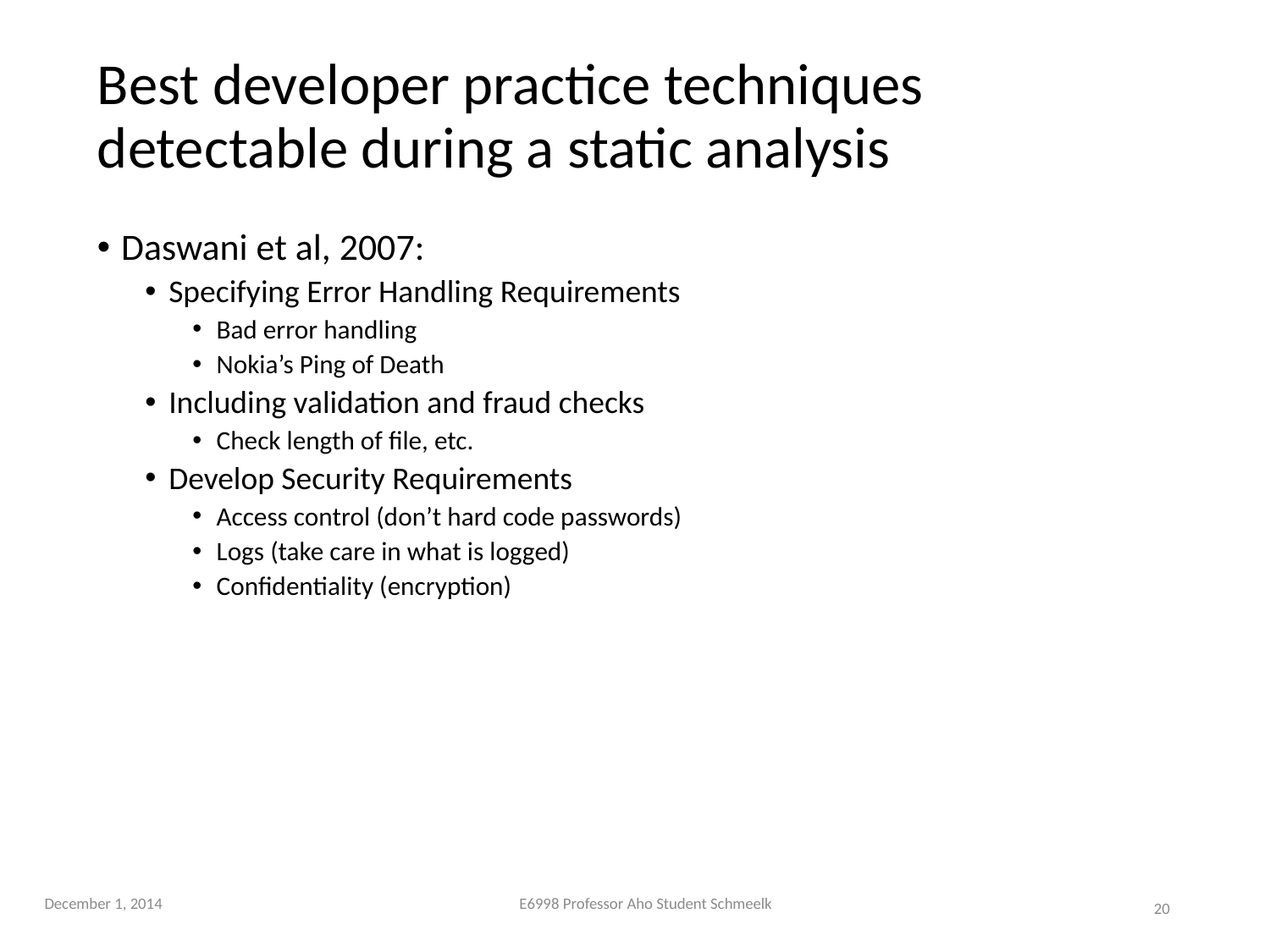

# Best developer practice techniques detectable during a static analysis
Daswani et al, 2007:
Specifying Error Handling Requirements
Bad error handling
Nokia’s Ping of Death
Including validation and fraud checks
Check length of file, etc.
Develop Security Requirements
Access control (don’t hard code passwords)
Logs (take care in what is logged)
Confidentiality (encryption)
December 1, 2014
E6998 Professor Aho Student Schmeelk
20